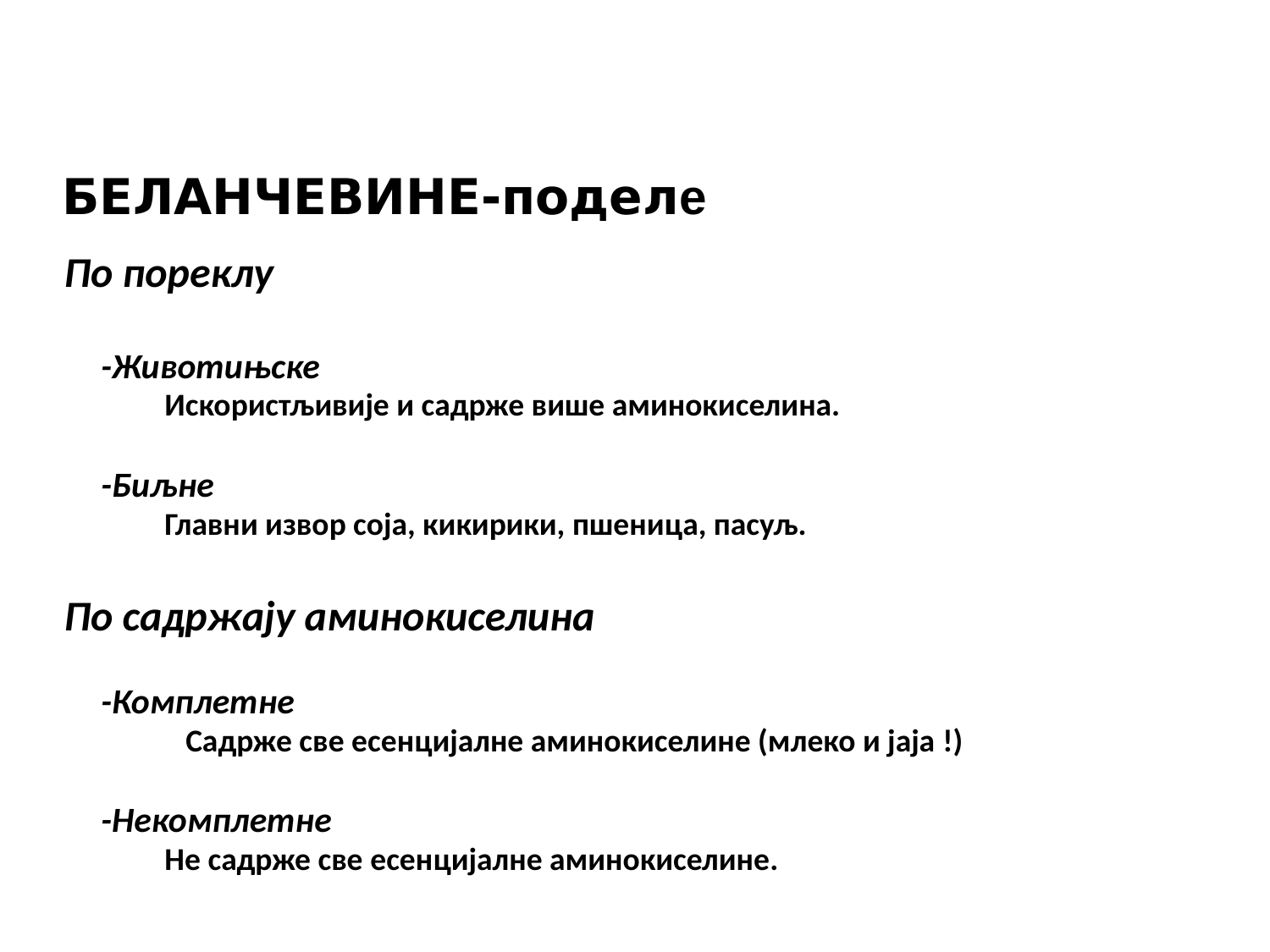

БЕЛАНЧЕВИНЕ-поделе
	По пореклу

-Животињске
Искористљивије и садрже више аминокиселина.

-Биљне
Главни извор соја, кикирики, пшеница, пасуљ.

	По садржају аминокиселина

-Комплетне
	Садрже све есенцијалне аминокиселине (млеко и јаја !)

-Некомплетне
Не садрже све есенцијалне аминокиселине.